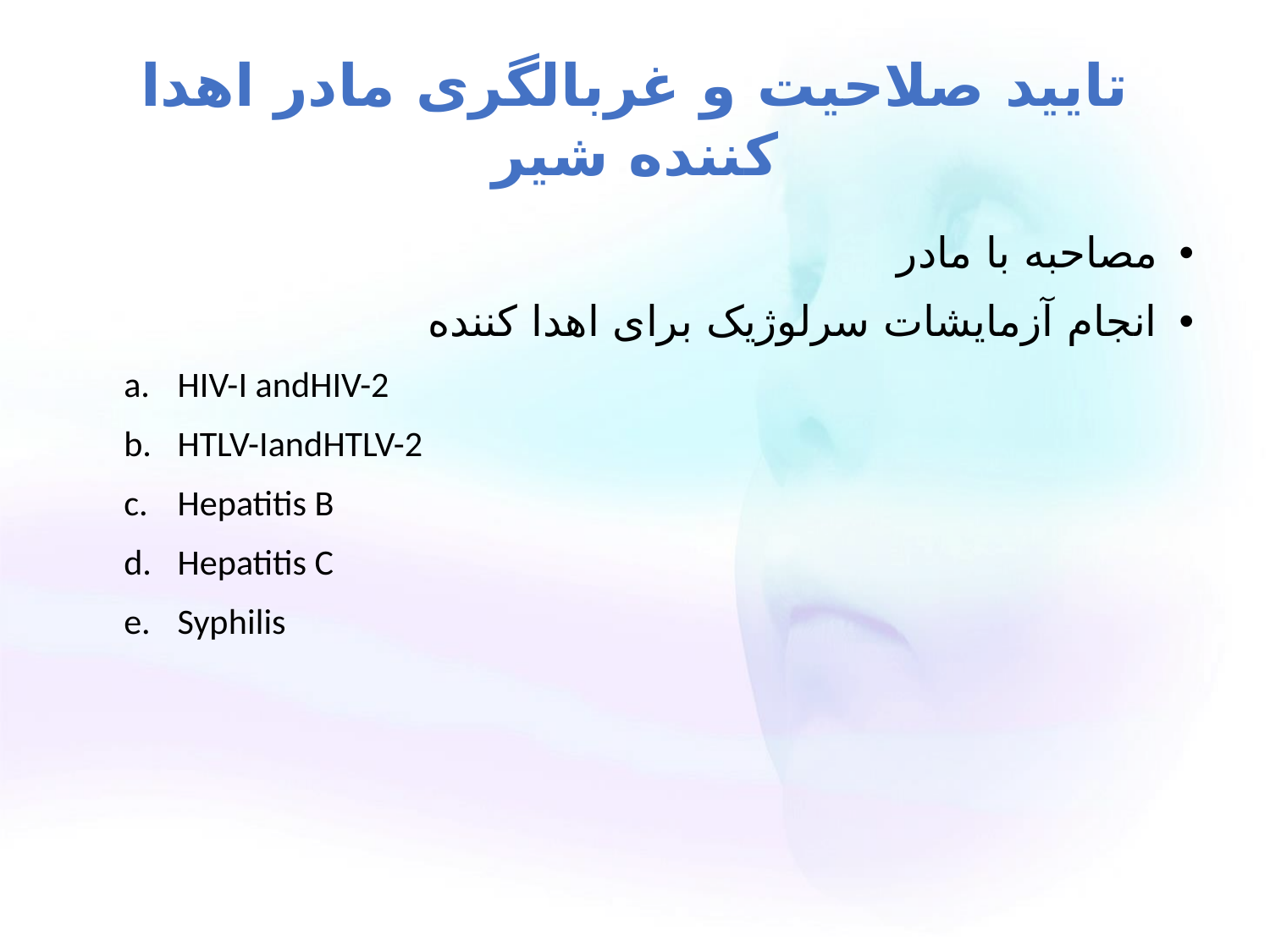

# تایید صلاحیت و غربالگری مادر اهدا کننده شیر
مصاحبه با مادر
انجام آزمایشات سرلوژیک برای اهدا کننده
HIV-I andHIV-2
HTLV-IandHTLV-2
Hepatitis B
Hepatitis C
Syphilis